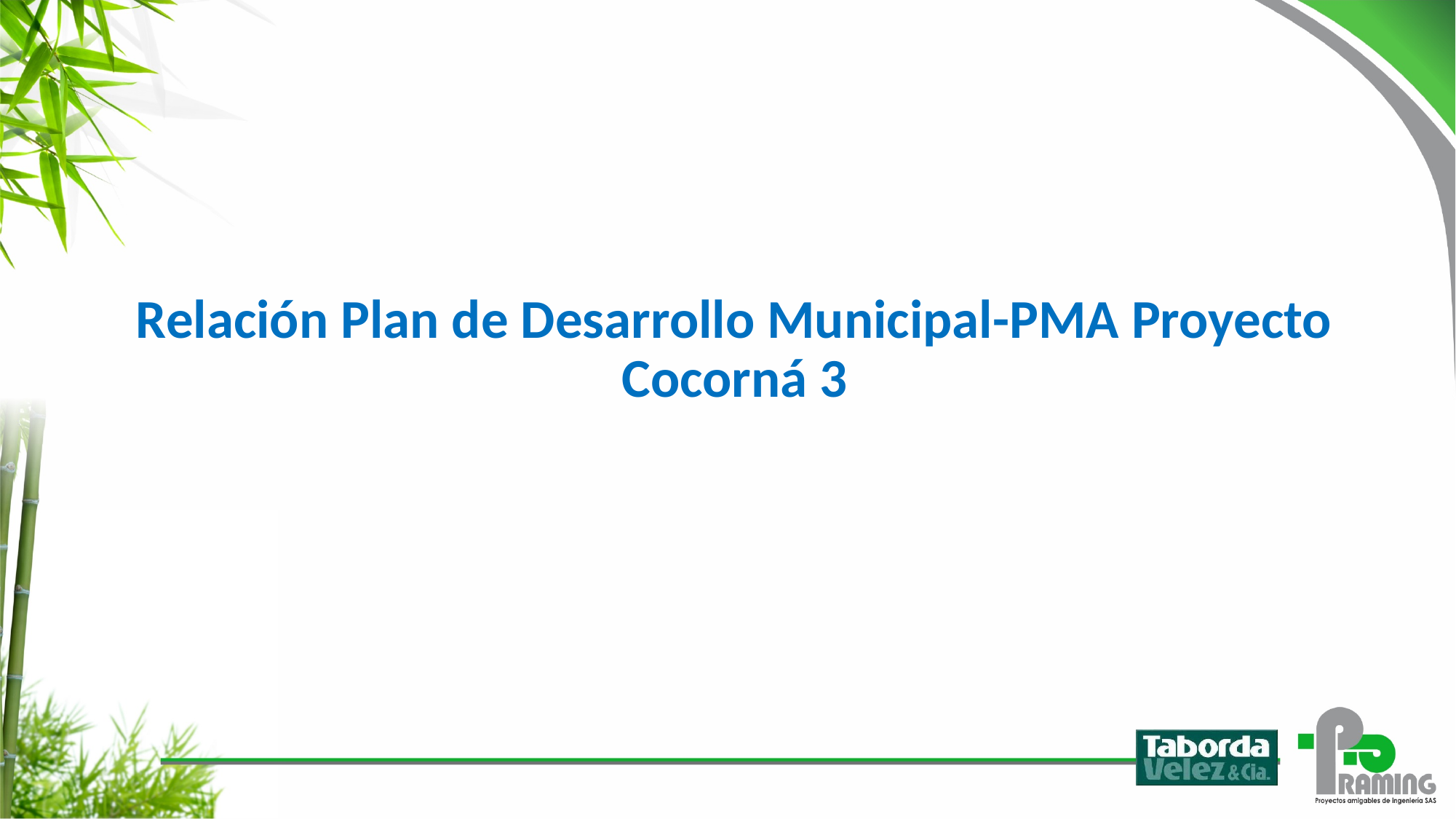

# Relación Plan de Desarrollo Municipal-PMA Proyecto Cocorná 3